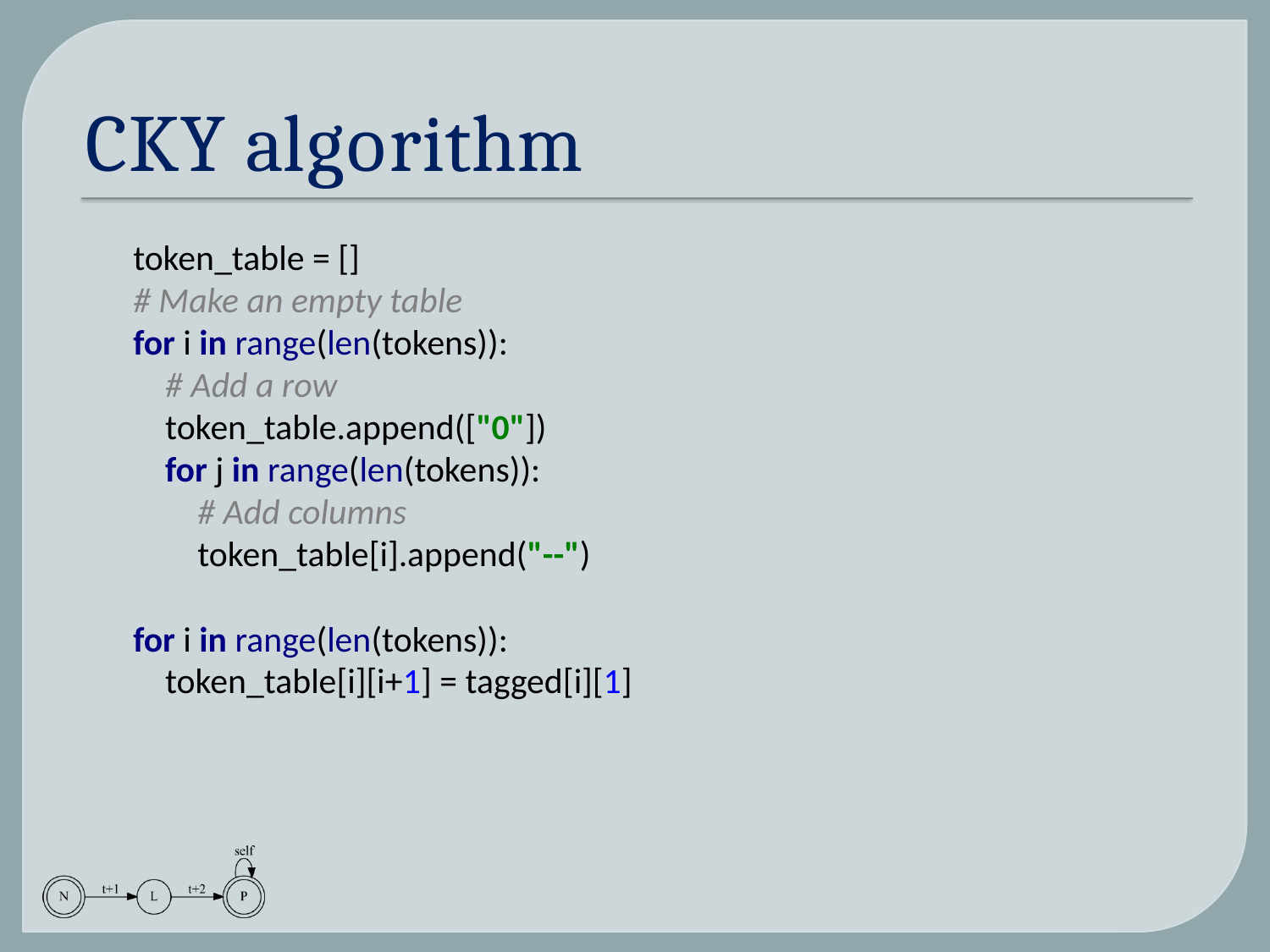

# CKY algorithm
token_table = []
# Make an empty table
for i in range(len(tokens)):
    # Add a row
    token_table.append(["0"])
    for j in range(len(tokens)):
        # Add columns
        token_table[i].append("--")
for i in range(len(tokens)):
    token_table[i][i+1] = tagged[i][1]